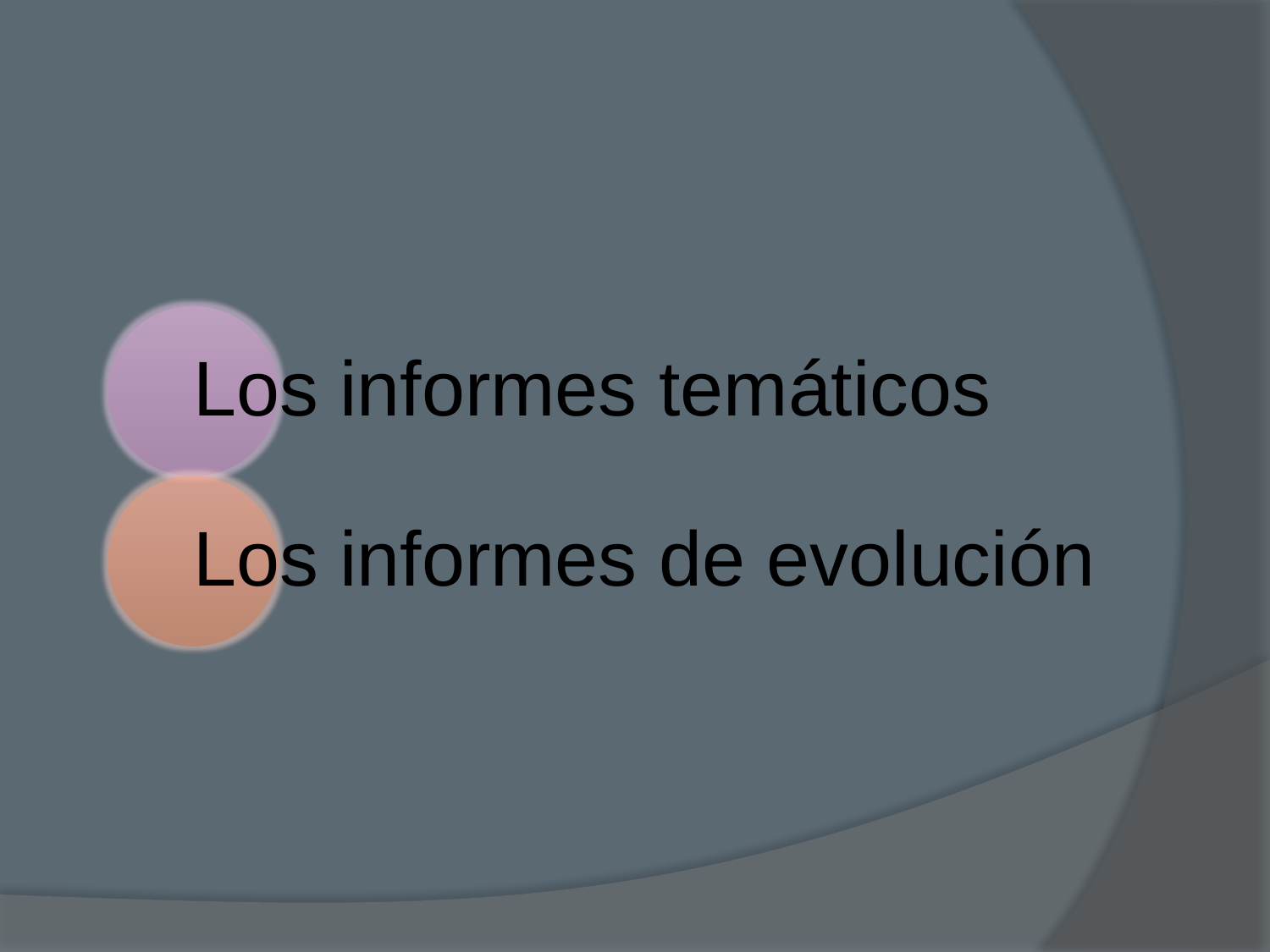

Los informes temáticos
Los informes de evolución